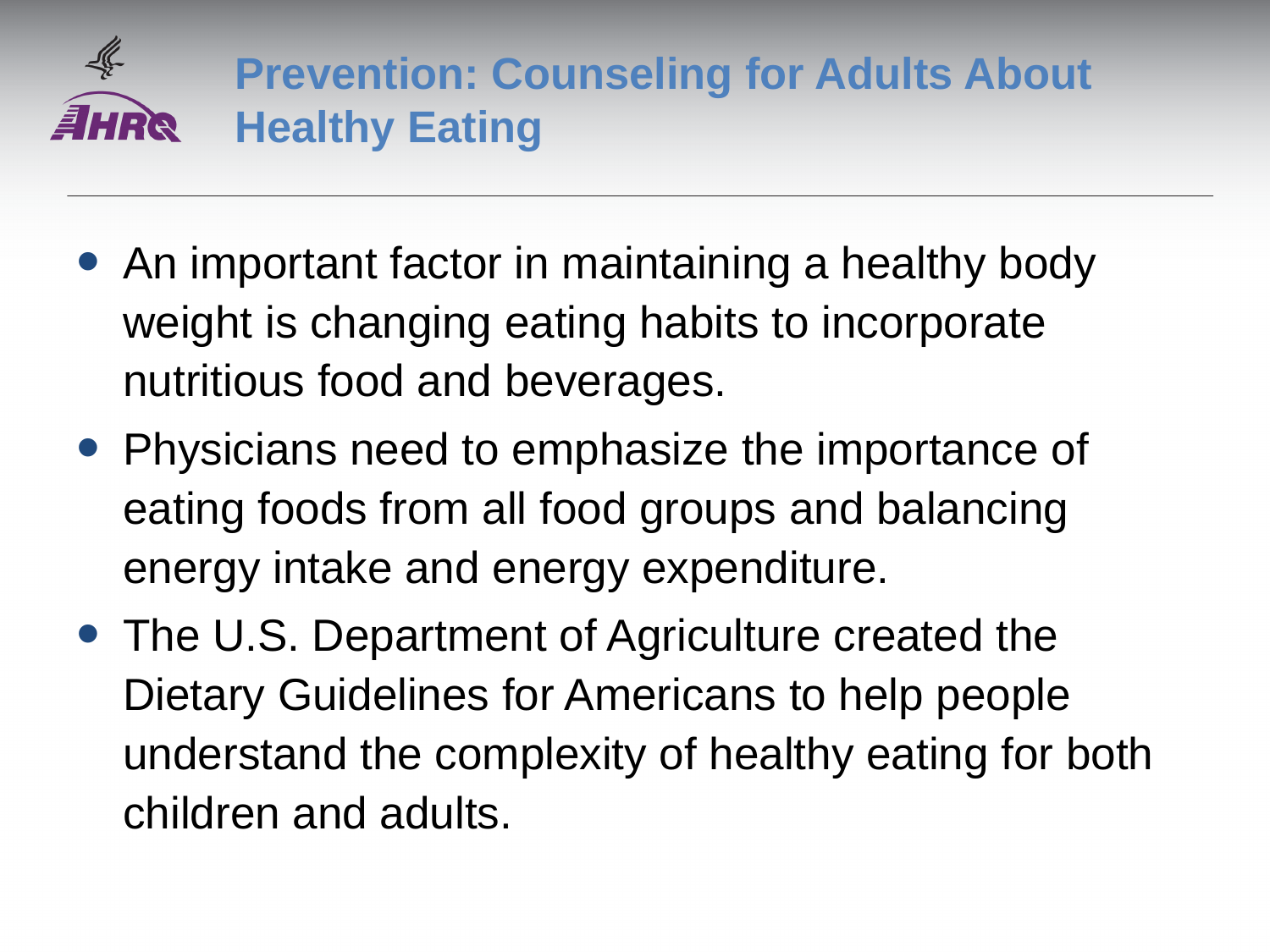

# Prevention: Counseling for Adults About Healthy Eating
An important factor in maintaining a healthy body weight is changing eating habits to incorporate nutritious food and beverages.
Physicians need to emphasize the importance of eating foods from all food groups and balancing energy intake and energy expenditure.
The U.S. Department of Agriculture created the Dietary Guidelines for Americans to help people understand the complexity of healthy eating for both children and adults.